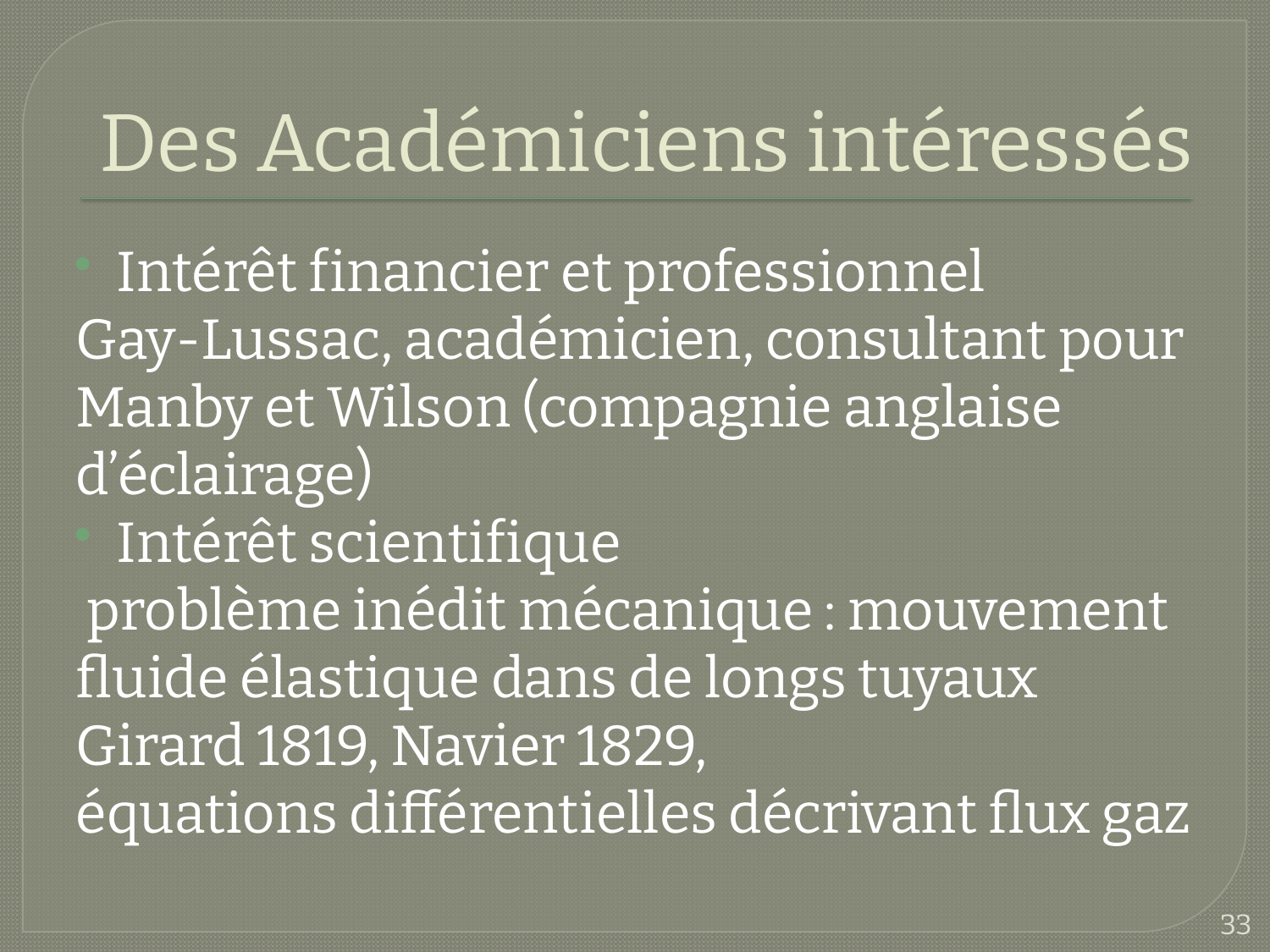

# Des Académiciens intéressés
Intérêt financier et professionnel
Gay-Lussac, académicien, consultant pour Manby et Wilson (compagnie anglaise d’éclairage)
Intérêt scientifique
 problème inédit mécanique : mouvement fluide élastique dans de longs tuyaux Girard 1819, Navier 1829,
équations différentielles décrivant flux gaz
33